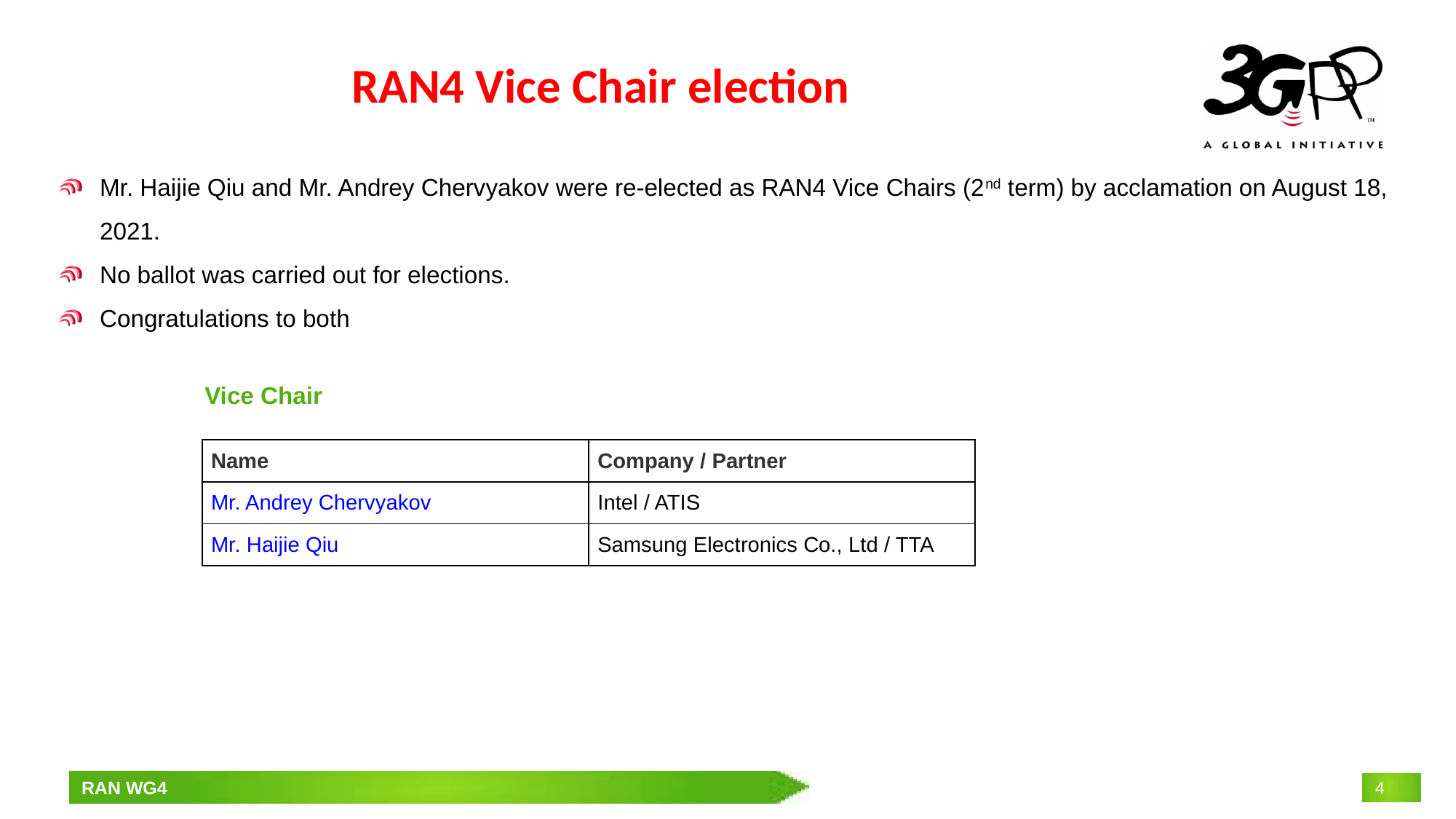

# RAN4 Vice Chair election
Mr. Haijie Qiu and Mr. Andrey Chervyakov were re-elected as RAN4 Vice Chairs (2nd term) by acclamation on August 18, 2021.
No ballot was carried out for elections.
Congratulations to both
Vice Chair

| Name | Company / Partner |
| --- | --- |
| Mr. Andrey Chervyakov | Intel / ATIS |
| Mr. Haijie Qiu | Samsung Electronics Co., Ltd / TTA |